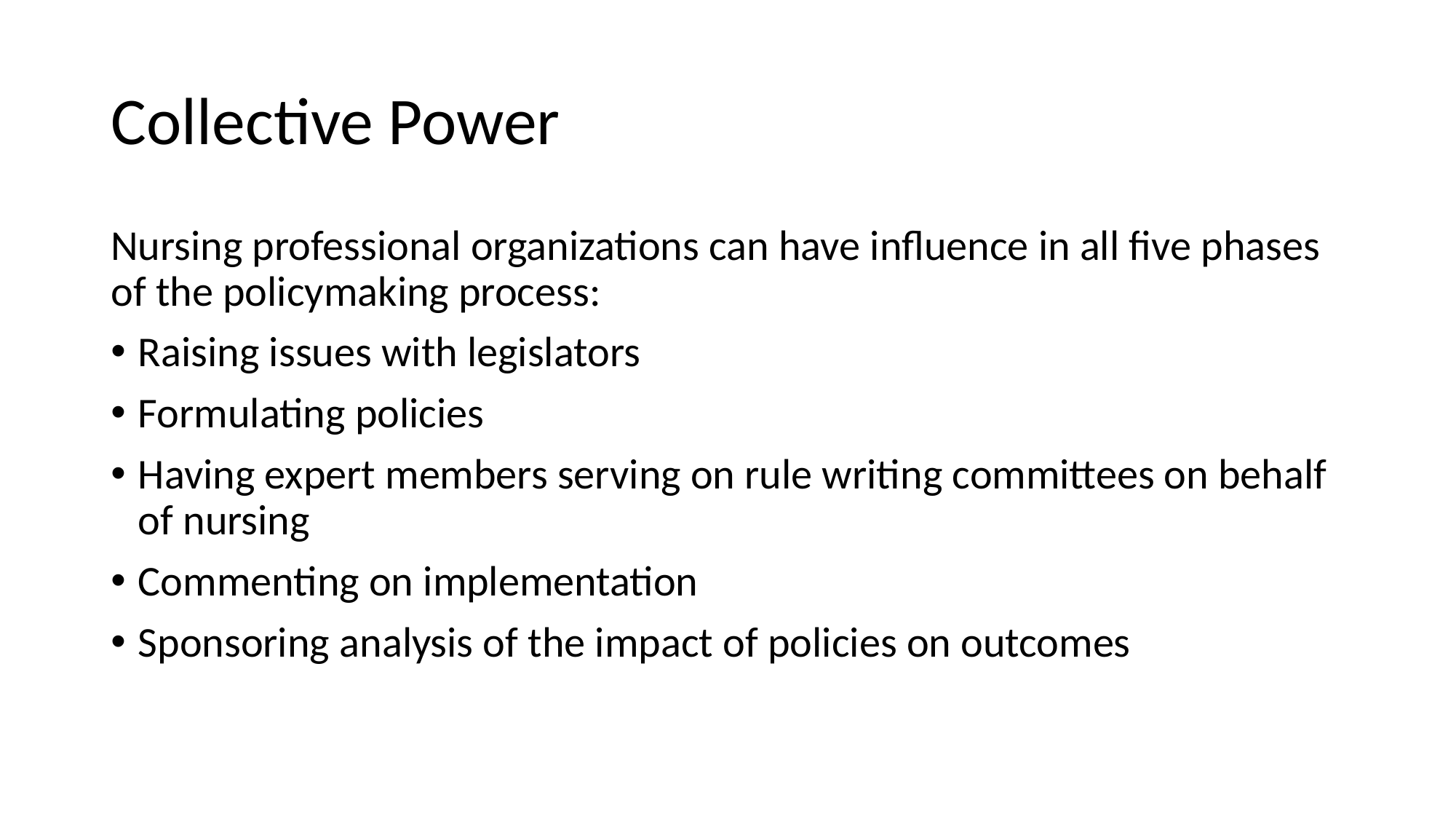

# Collective Power
Nursing professional organizations can have influence in all five phases of the policymaking process:
Raising issues with legislators
Formulating policies
Having expert members serving on rule writing committees on behalf of nursing
Commenting on implementation
Sponsoring analysis of the impact of policies on outcomes